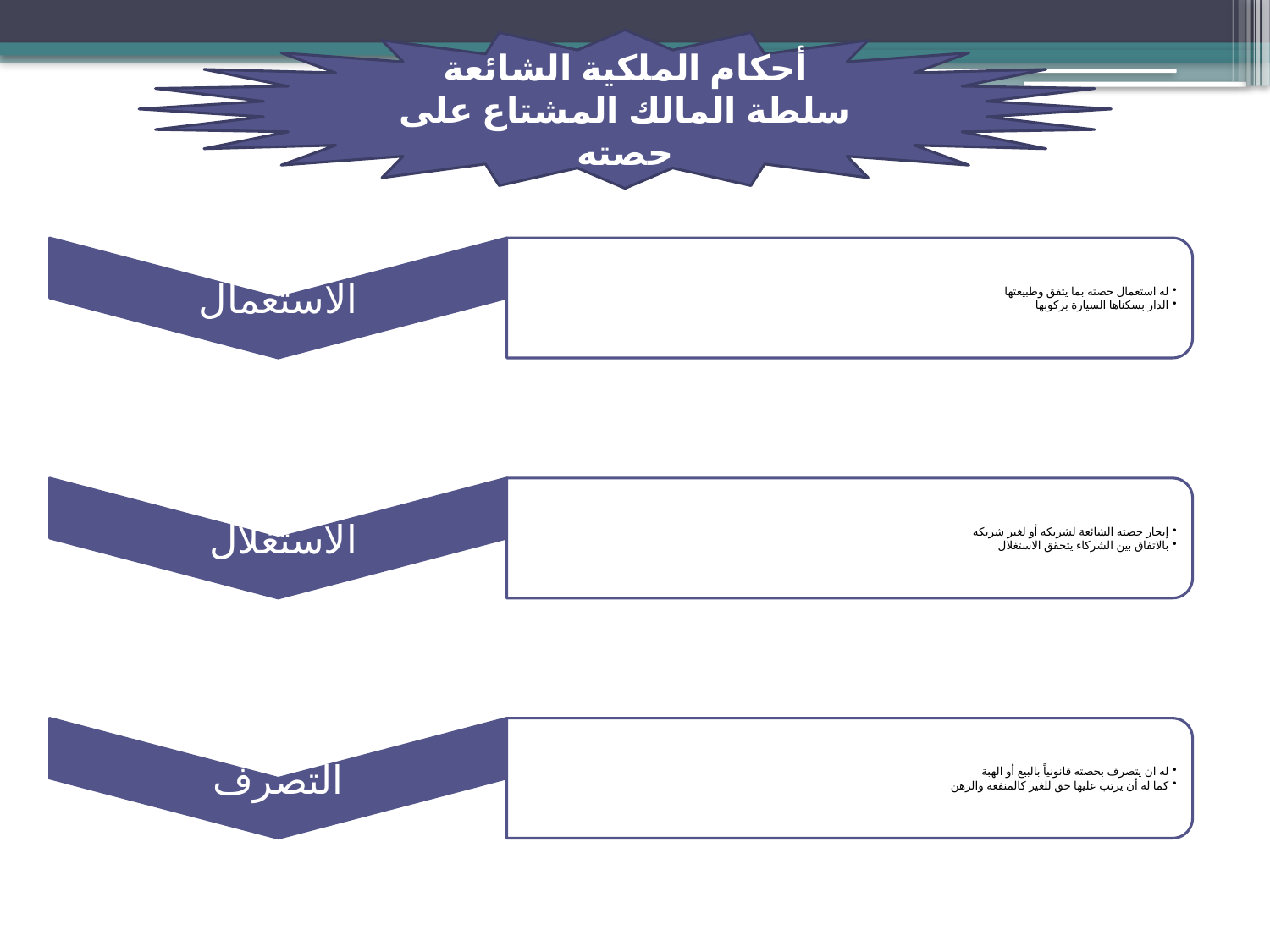

أحكام الملكية الشائعة
سلطة المالك المشتاع على حصته
#
له استعمال حصته بما يتفق وطبيعتها
الدار بسكناها السيارة بركوبها
إيجار حصته الشائعة لشريكه أو لغير شريكه
التصرف
له ان يتصرف بحصته قانونياً بالبيع أو الهبة
كما له أن يرتب عليها حق للغير كالمنفعة والرهن